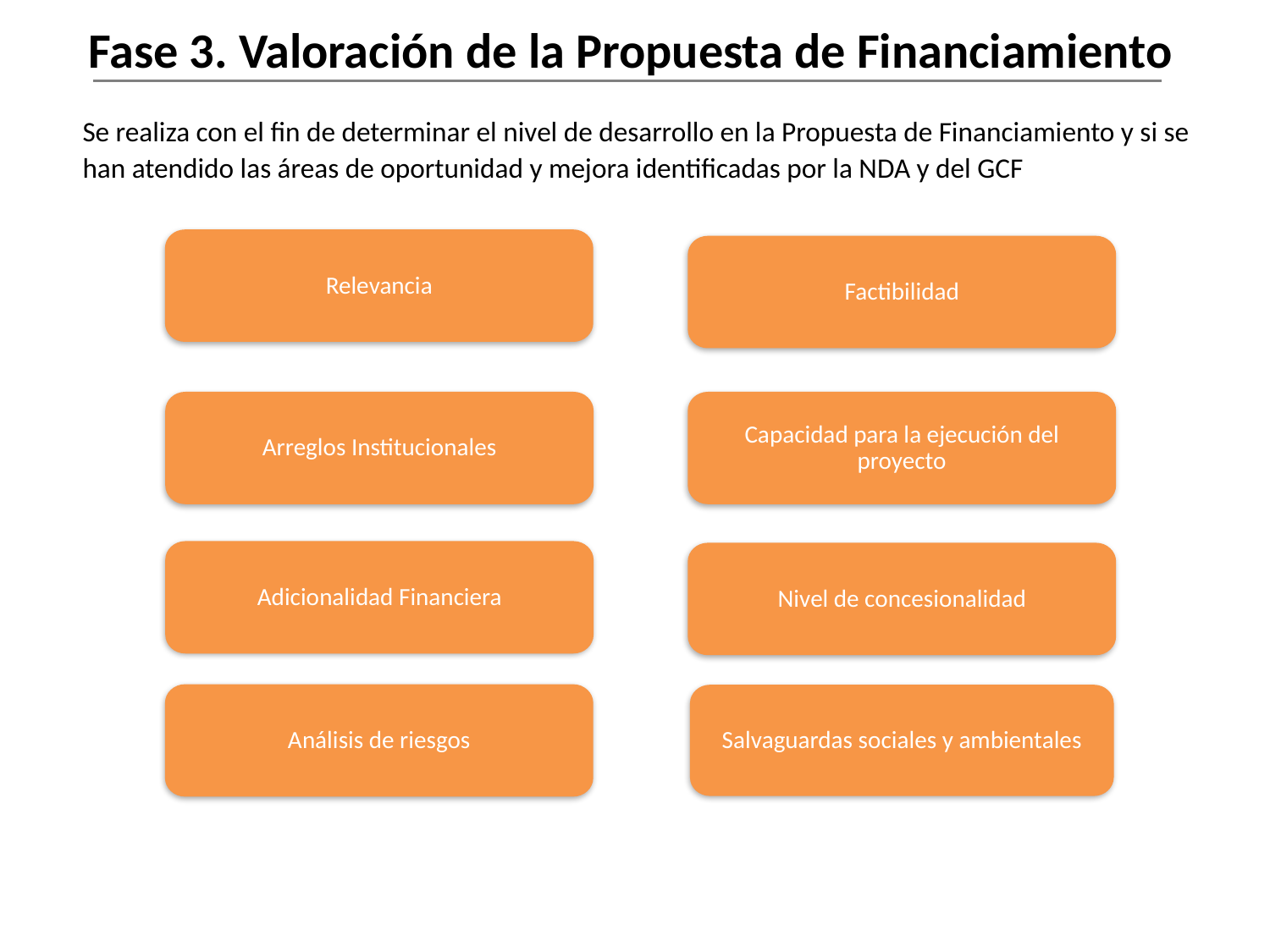

# Fase 3. Valoración de la Propuesta de Financiamiento
Se realiza con el fin de determinar el nivel de desarrollo en la Propuesta de Financiamiento y si se han atendido las áreas de oportunidad y mejora identificadas por la NDA y del GCF
Relevancia
Factibilidad
Arreglos Institucionales
Capacidad para la ejecución del proyecto
Adicionalidad Financiera
Nivel de concesionalidad
Análisis de riesgos
Salvaguardas sociales y ambientales